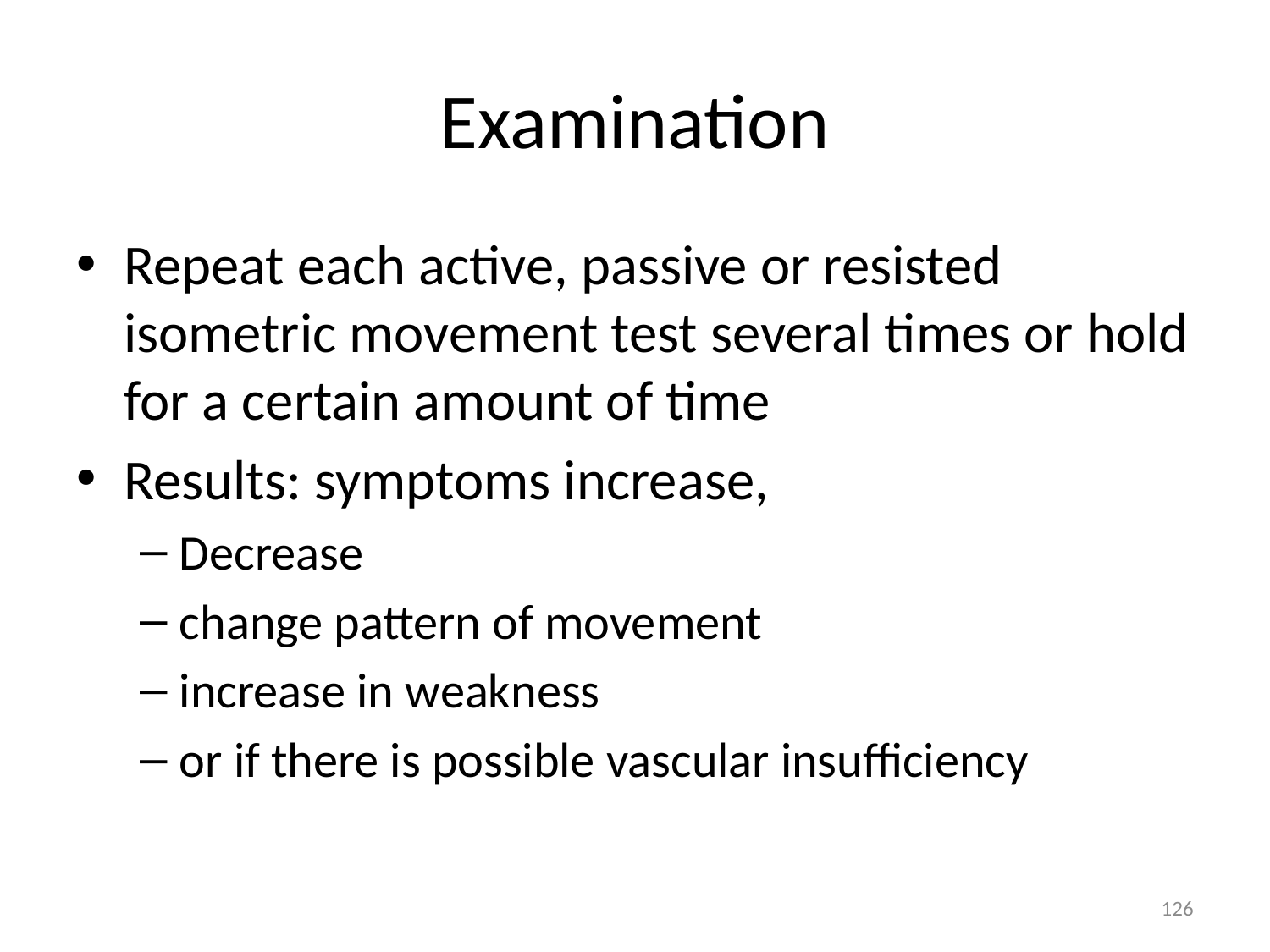

# Examination
Repeat each active, passive or resisted isometric movement test several times or hold for a certain amount of time
Results: symptoms increase,
Decrease
change pattern of movement
increase in weakness
or if there is possible vascular insufficiency
126